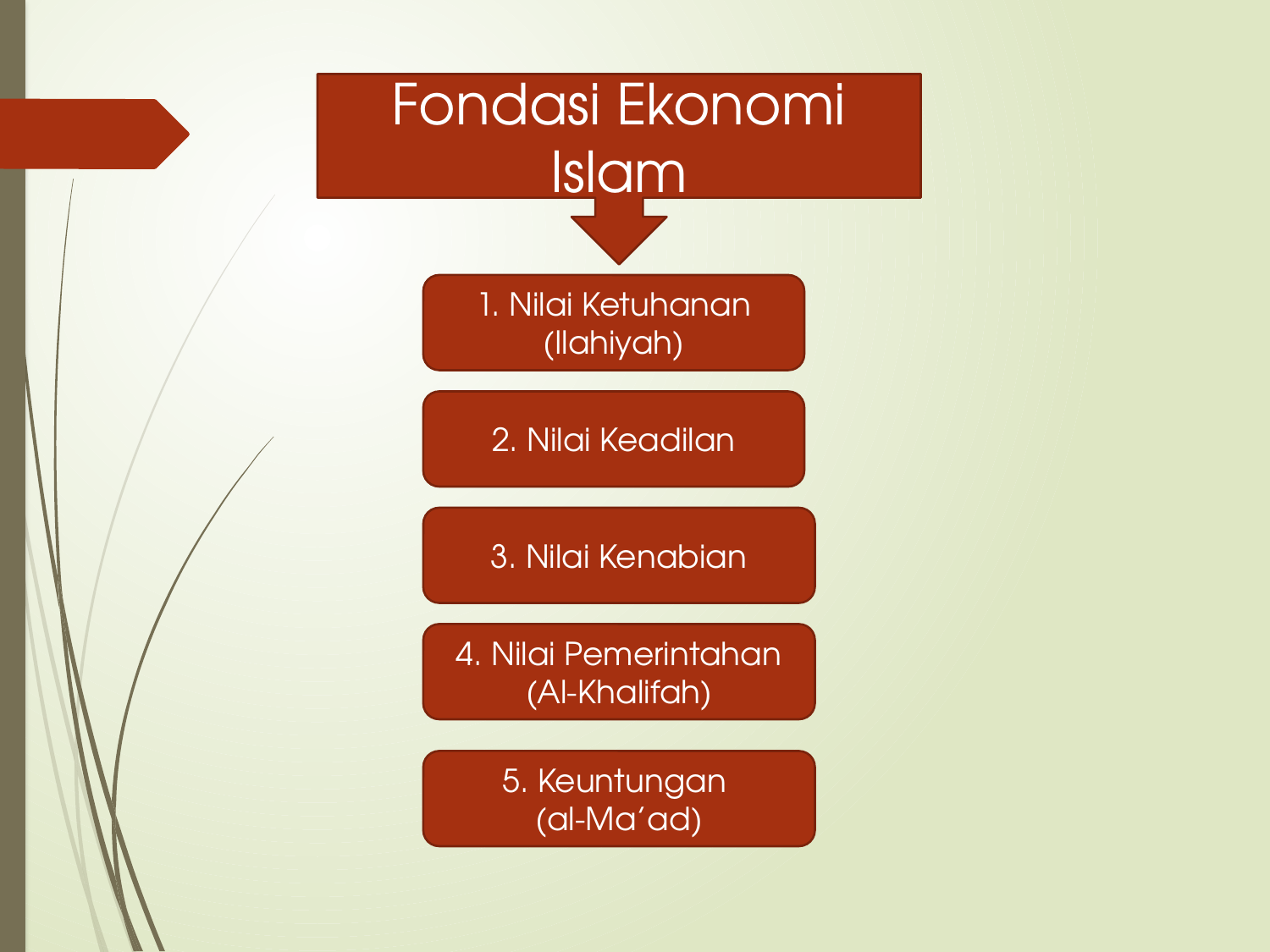

Fondasi Ekonomi Islam
1. Nilai Ketuhanan (Ilahiyah)
2. Nilai Keadilan
3. Nilai Kenabian
4. Nilai Pemerintahan
(Al-Khalifah)
5. Keuntungan
(al-Ma’ad)